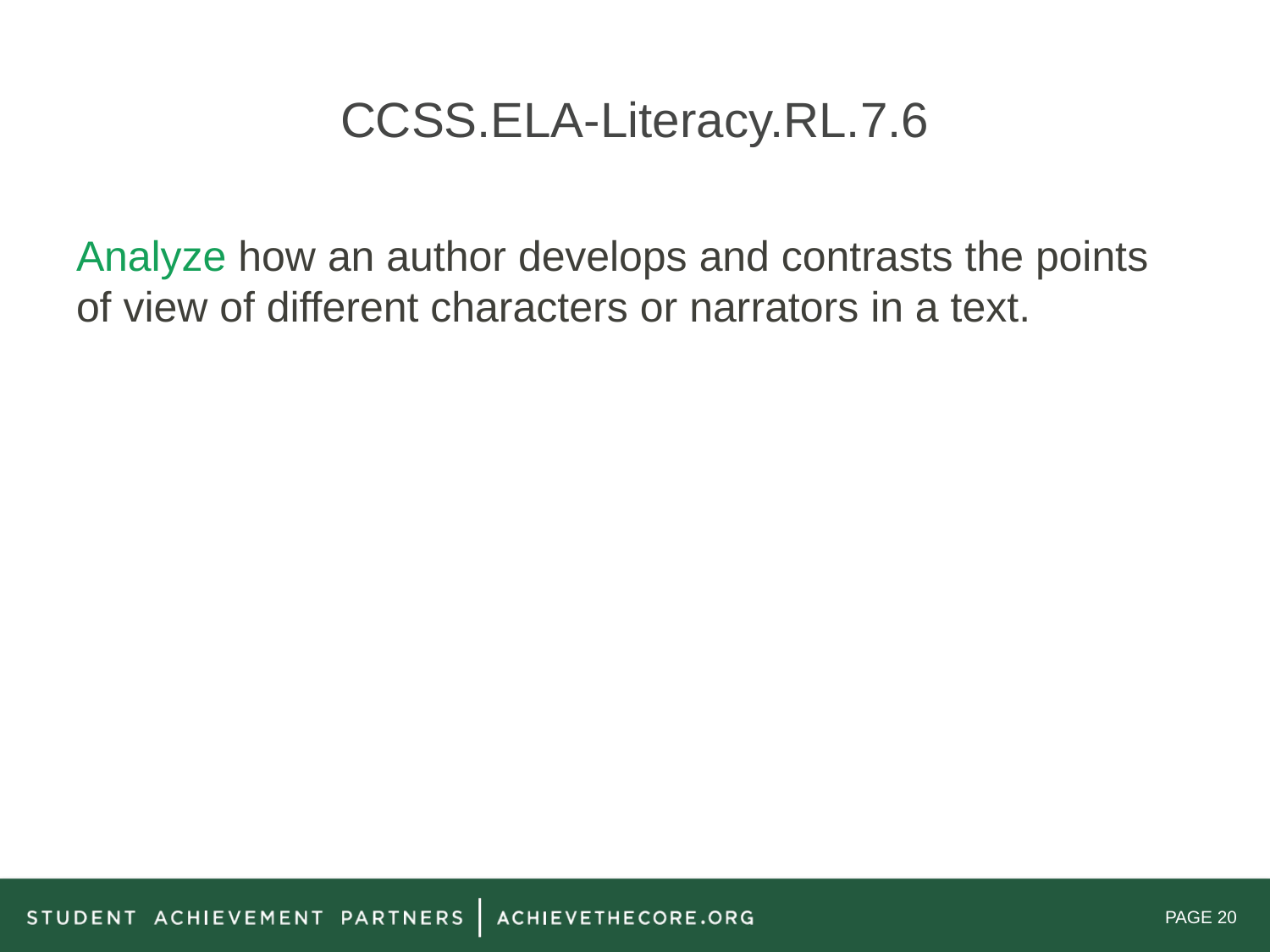

# CCSS.ELA-Literacy.RL.7.6
Analyze how an author develops and contrasts the points of view of different characters or narrators in a text.